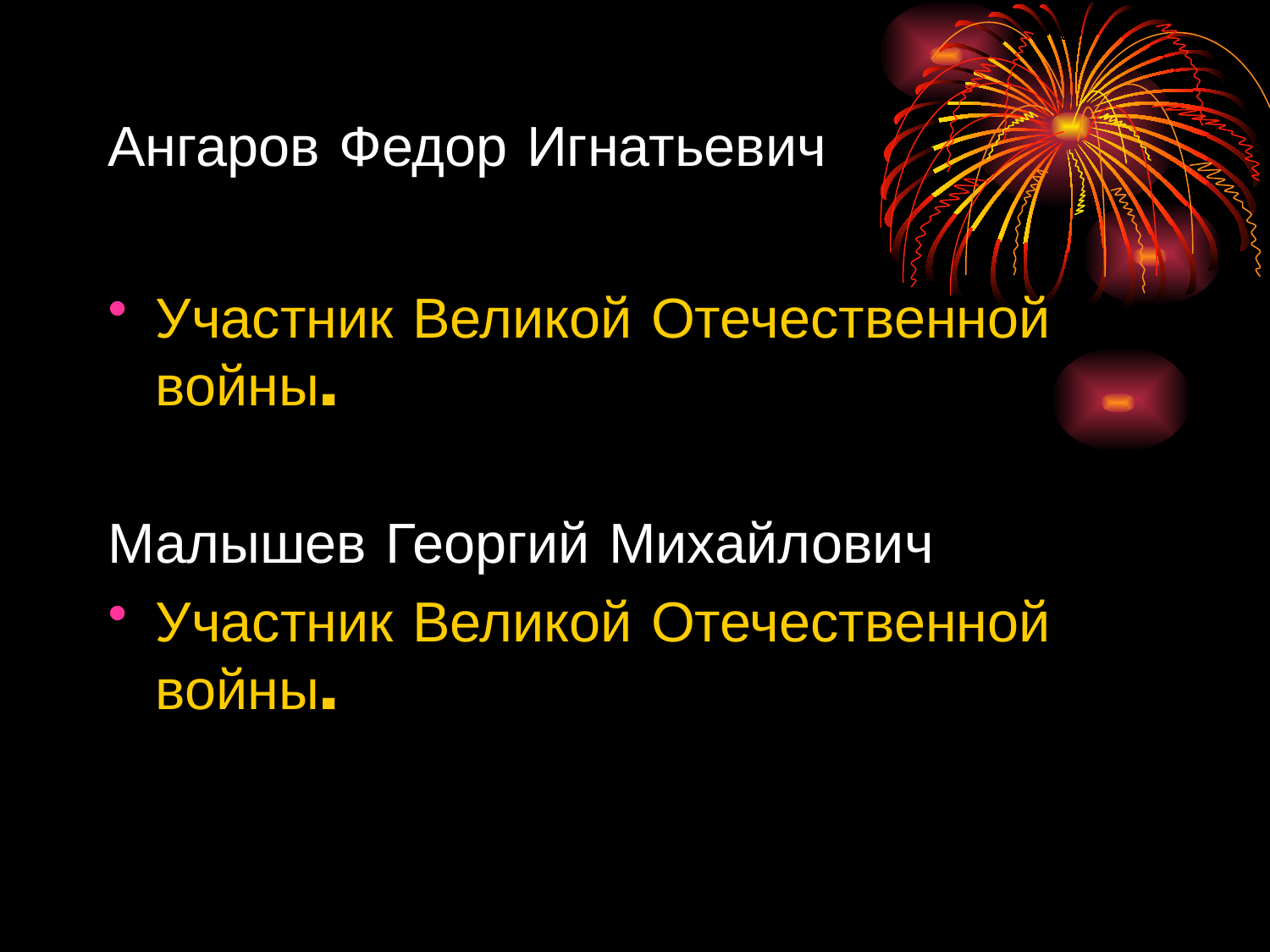

# Ангаров Федор Игнатьевич
Участник Великой Отечественной войны.

Малышев Георгий Михайлович
Участник Великой Отечественной войны.